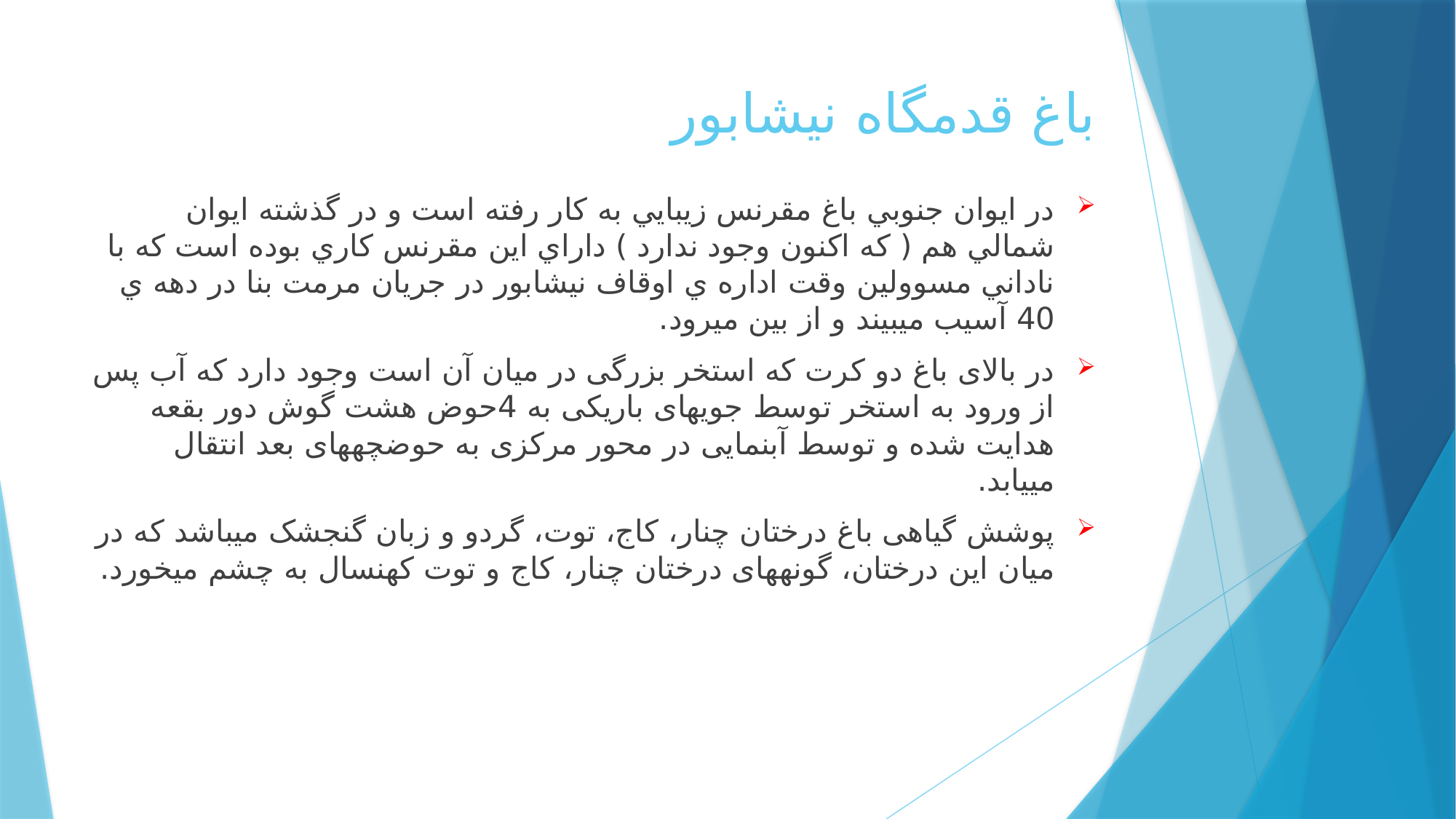

# باغ قدمگاه نیشابور
در ايوان جنوبي باغ مقرنس زيبايي به كار رفته است و در گذشته ايوان شمالي هم ( كه اكنون وجود ندارد ) داراي اين مقرنس كاري بوده است كه با ناداني مسوولين وقت اداره ي اوقاف نيشابور در جريان مرمت بنا در دهه ي 40 آسيب ميبيند و از بين ميرود.
در بالای باغ دو کرت که استخر بزرگی در میان آن است وجود دارد که آب پس از ورود به استخر توسط جویهای باریکی به 4حوض هشت گوش دور بقعه هدایت شده و توسط آبنمایی در محور مرکزی به حوضچه‎های بعد انتقال می‎یابد.
پوشش گیاهی باغ درختان چنار، کاج، توت، گردو و زبان گنجشک می‎باشد که در میان این درختان، گونه‎های درختان چنار، کاج و توت کهنسال به چشم می‎خورد.